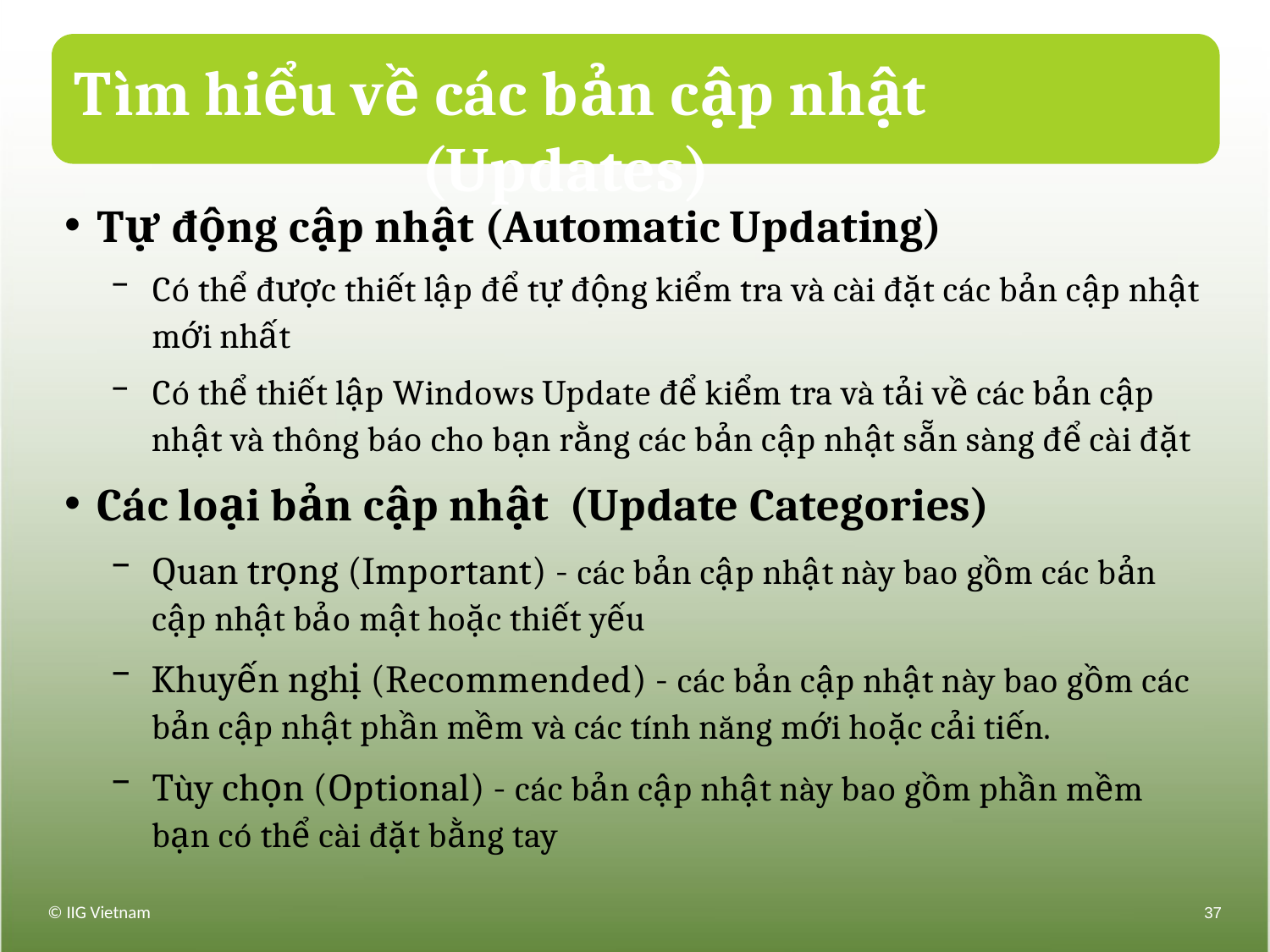

# Tìm hiểu về các bản cập nhật (Updates)
Tự động cập nhật (Automatic Updating)
Có thể được thiết lập để tự động kiểm tra và cài đặt các bản cập nhật mới nhất
Có thể thiết lập Windows Update để kiểm tra và tải về các bản cập nhật và thông báo cho bạn rằng các bản cập nhật sẵn sàng để cài đặt
Các loại bản cập nhật  (Update Categories)
Quan trọng (Important) - các bản cập nhật này bao gồm các bản cập nhật bảo mật hoặc thiết yếu
Khuyến nghị (Recommended) - các bản cập nhật này bao gồm các bản cập nhật phần mềm và các tính năng mới hoặc cải tiến.
Tùy chọn (Optional) - các bản cập nhật này bao gồm phần mềm bạn có thể cài đặt bằng tay
© IIG Vietnam
37